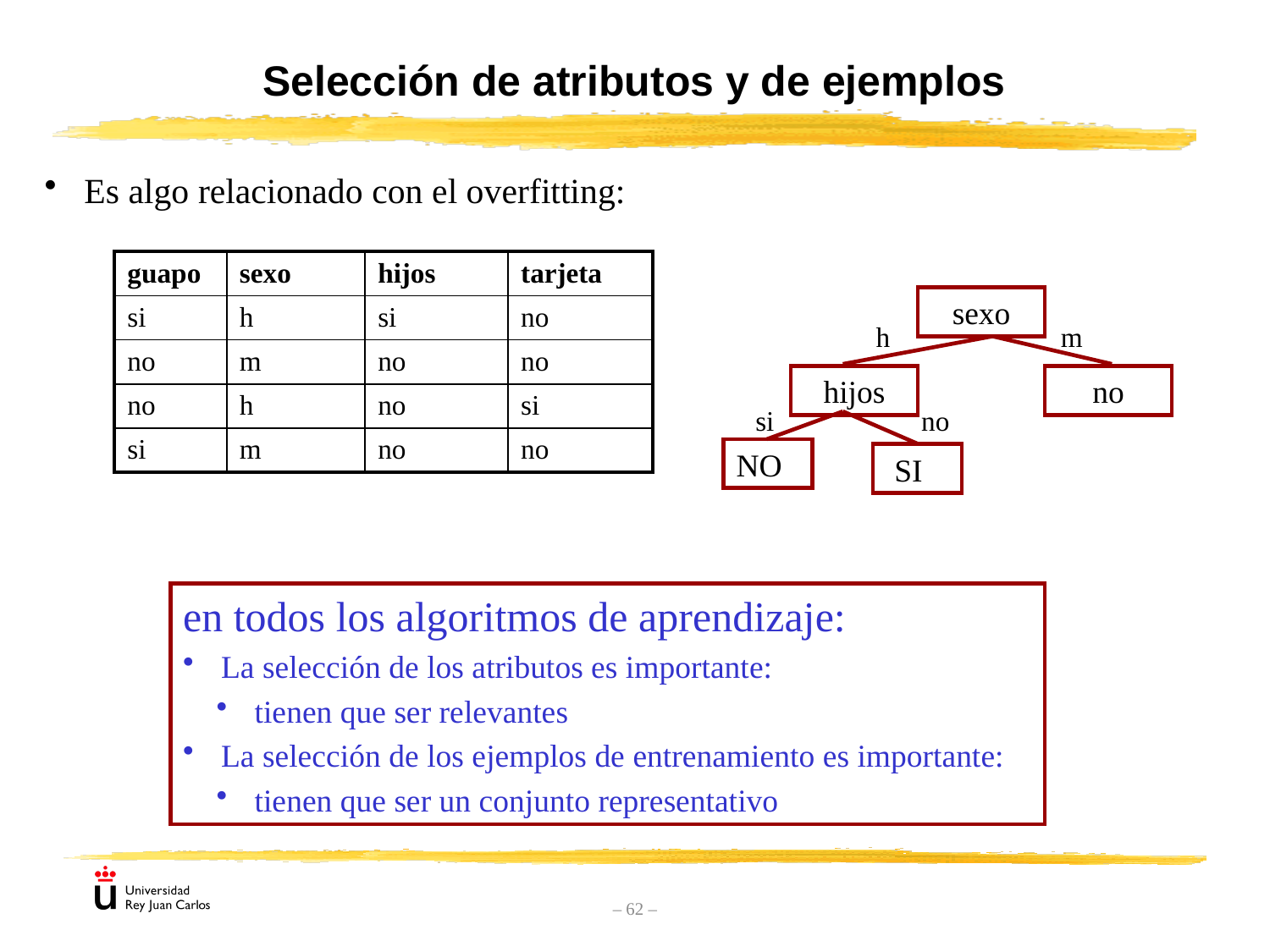

# Selección de atributos y de ejemplos
Es algo relacionado con el overfitting:
| guapo | sexo | hijos | tarjeta |
| --- | --- | --- | --- |
| si | h | si | no |
| no | m | no | no |
| no | h | no | si |
| si | m | no | no |
sexo
h
m

hijos
no
si
no

NO

SI
en todos los algoritmos de aprendizaje:
 La selección de los atributos es importante:
 tienen que ser relevantes
 La selección de los ejemplos de entrenamiento es importante:
 tienen que ser un conjunto representativo
– 62 –